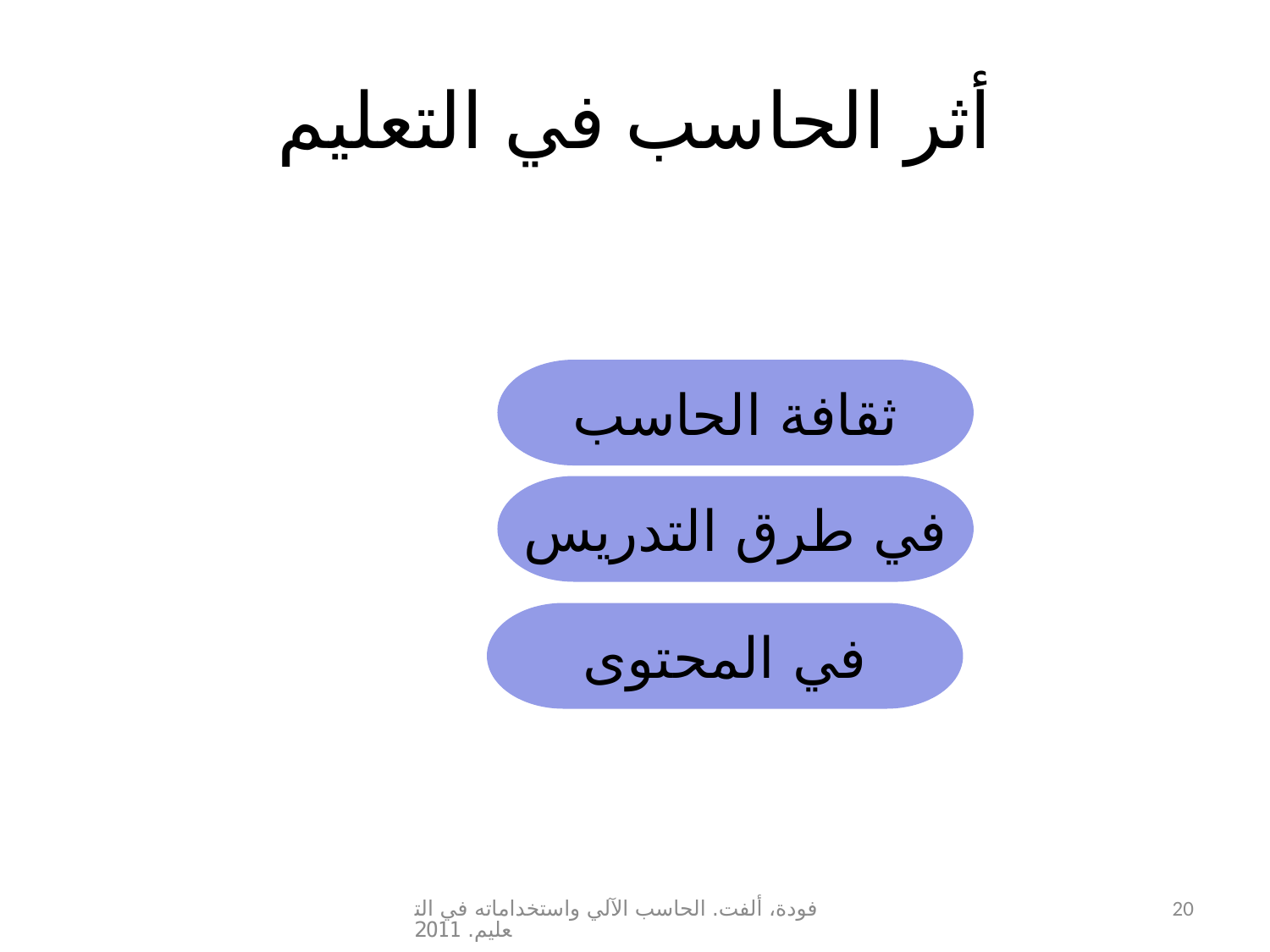

# أثر الحاسب في التعليم
ثقافة الحاسب
في طرق التدريس
في المحتوى
فودة، ألفت. الحاسب الآلي واستخداماته في التعليم. 2011
20